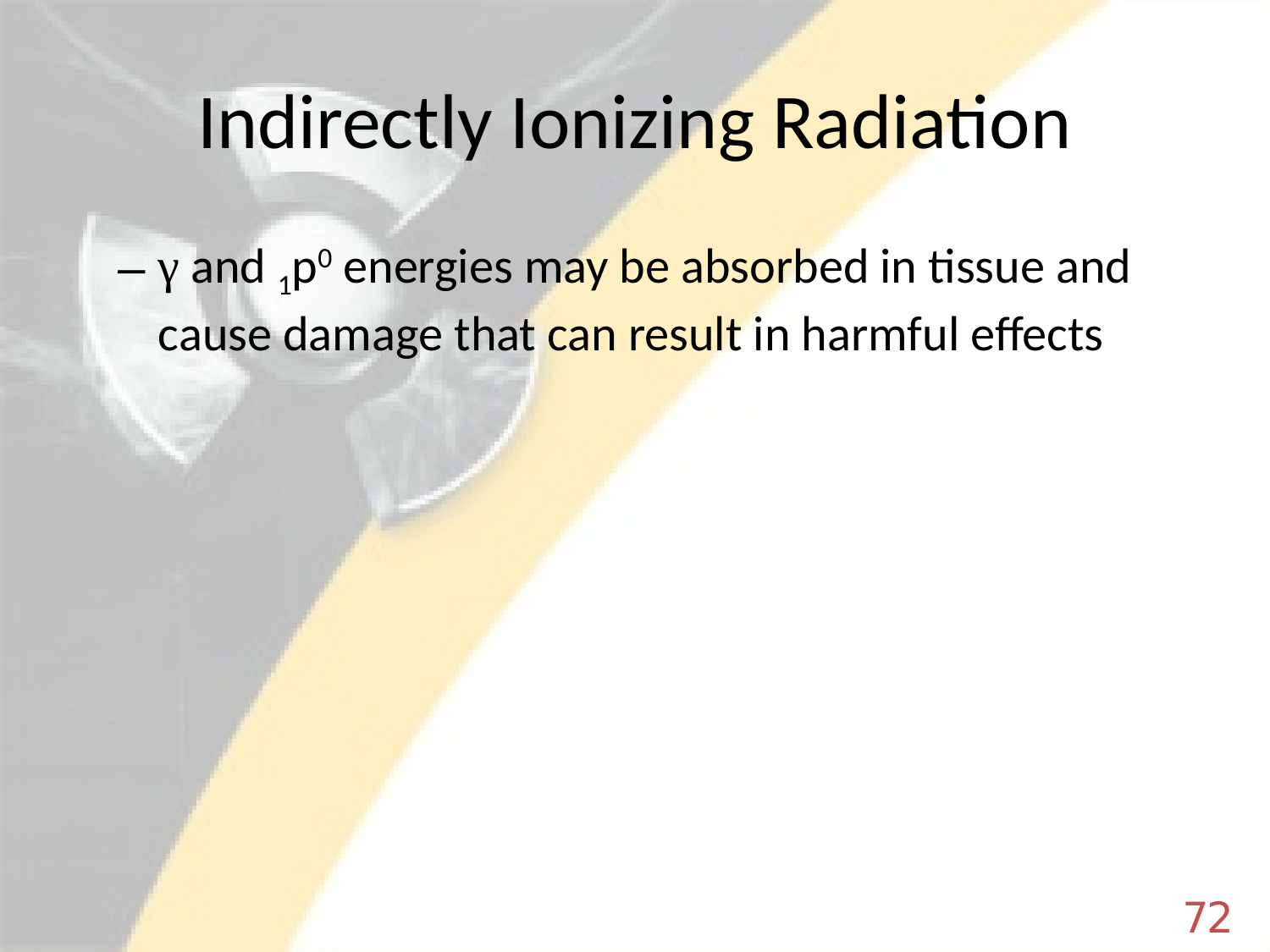

# Indirectly Ionizing Radiation
γ and 1p0 energies may be absorbed in tissue and cause damage that can result in harmful effects